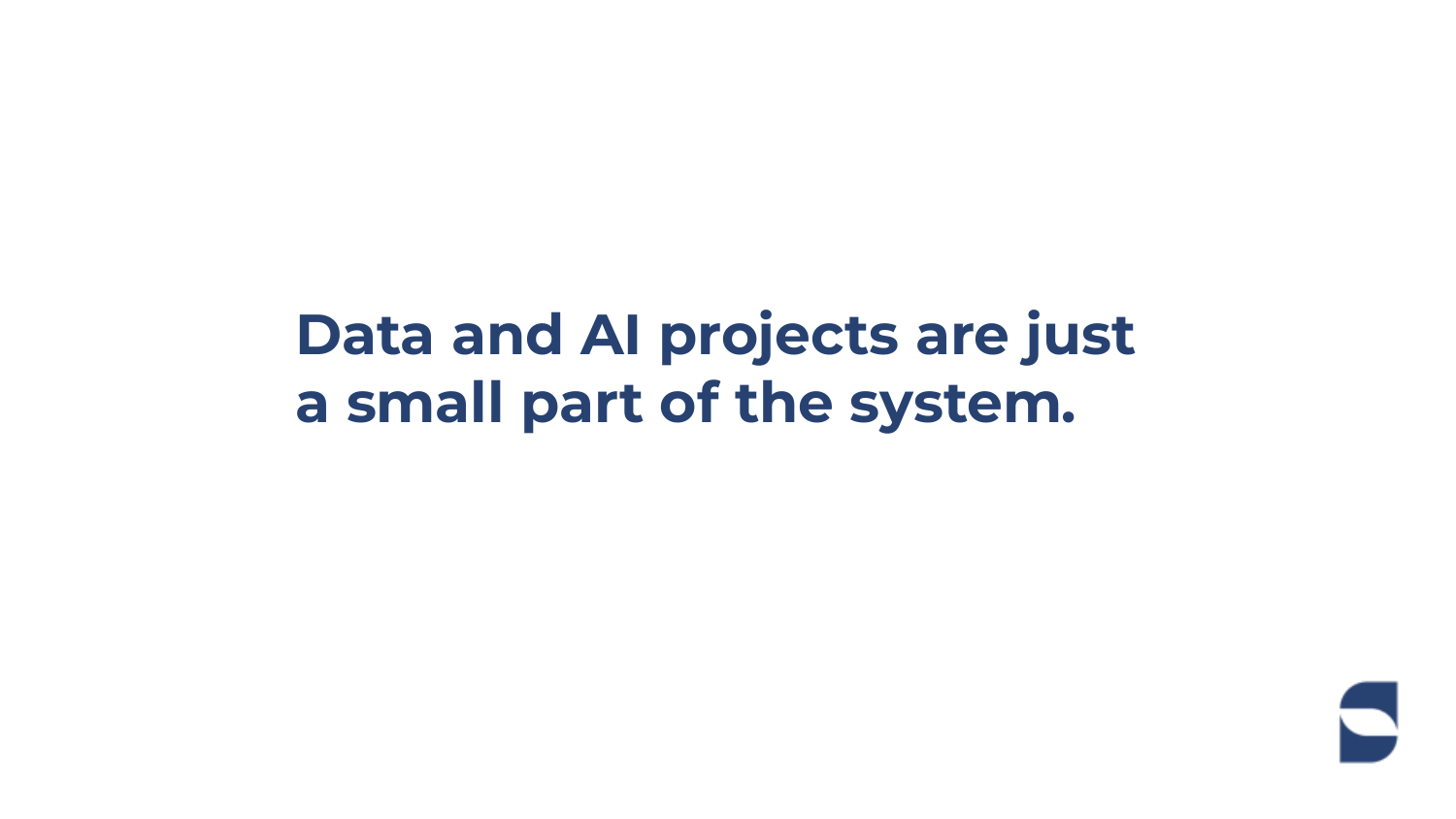

# Data and AI projects are just a small part of the system.